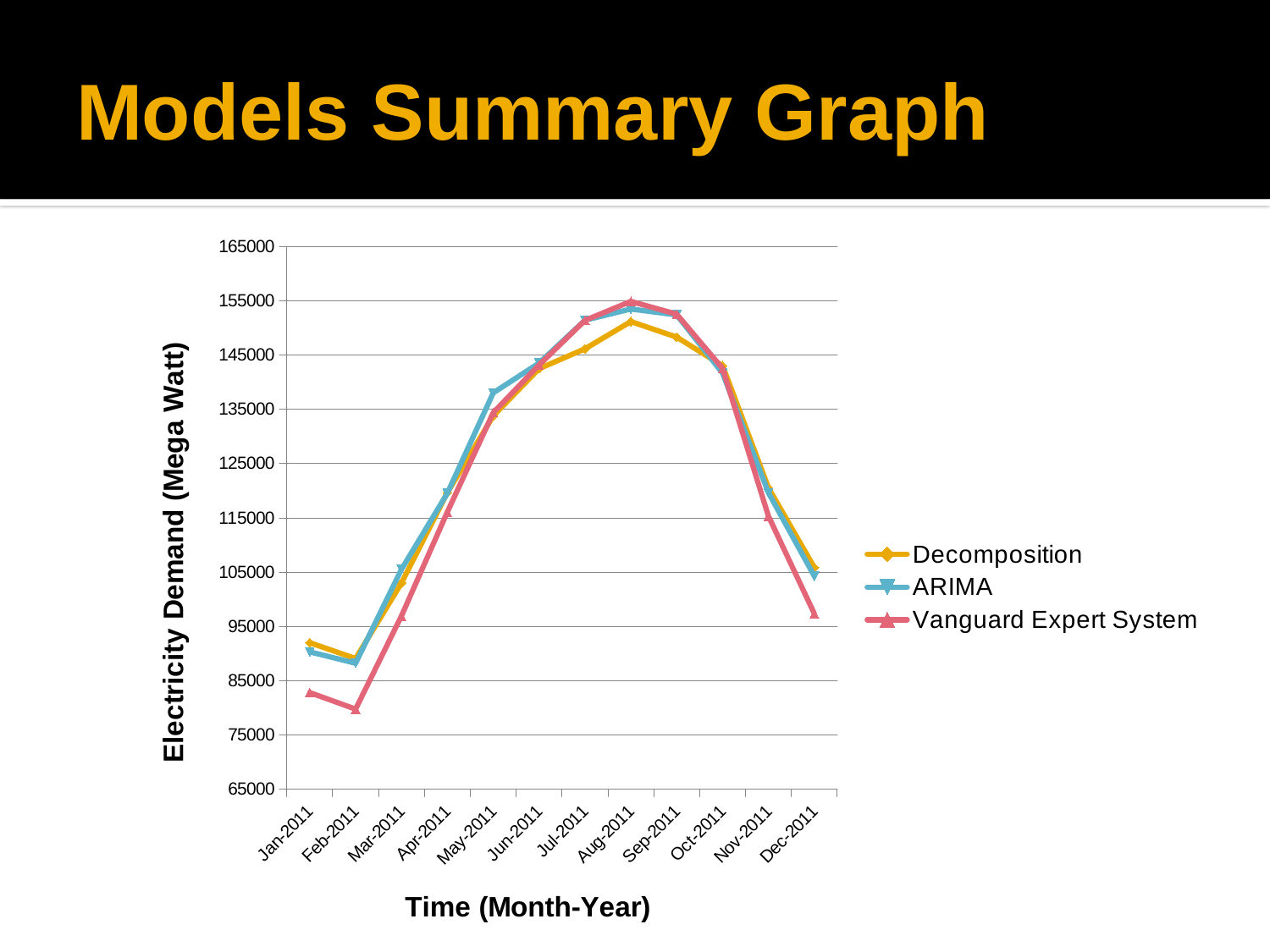

# Models Summary Graph

### Chart

| Category |  |  |  |
|---|---|---|---|
| 40544 | 91997.0 | 90305.0 | 82806.03 |
| 40575 | 89073.0 | 88217.0 | 79753.86 |
| 40603 | 102998.0 | 105519.0 | 96920.35 |
| 40634 | 119642.0 | 119543.0 | 116086.29 |
| 40664 | 133803.0 | 138044.0 | 134394.31999999998 |
| 40695 | 142503.0 | 143532.0 | 143182.84 |
| 40725 | 146162.0 | 151438.0 | 151406.27 |
| 40756 | 151181.0 | 153499.0 | 154904.84999999998 |
| 40787 | 148320.0 | 152407.0 | 152544.34999999998 |
| 40817 | 143047.0 | 141669.0 | 142536.72 |
| 40848 | 120551.0 | 119646.0 | 115323.82 |
| 40878 | 105848.0 | 104265.0 | 97328.15000000002 |